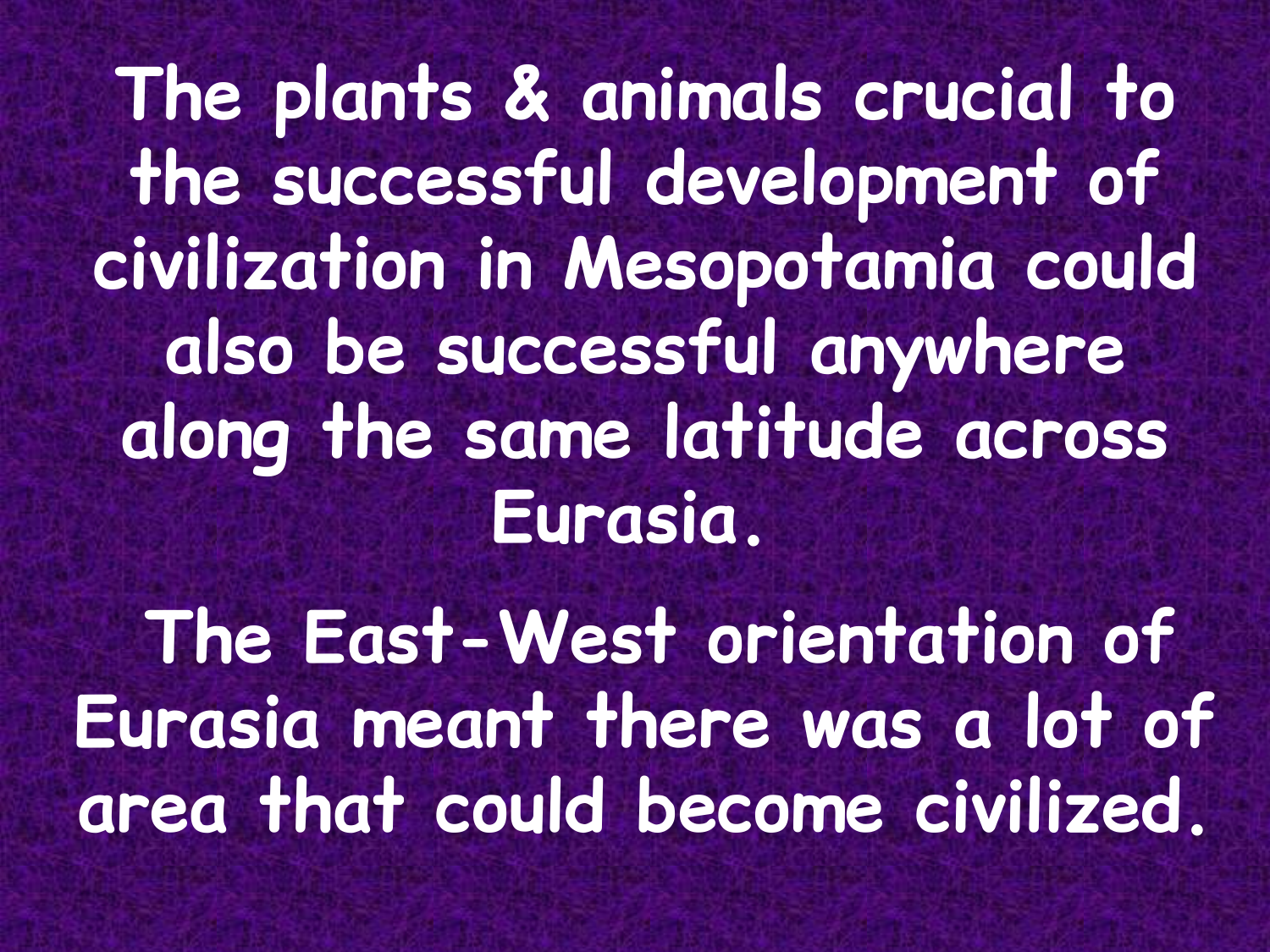

The plants & animals crucial to the successful development of civilization in Mesopotamia could also be successful anywhere along the same latitude across Eurasia.
 The East-West orientation of Eurasia meant there was a lot of area that could become civilized.